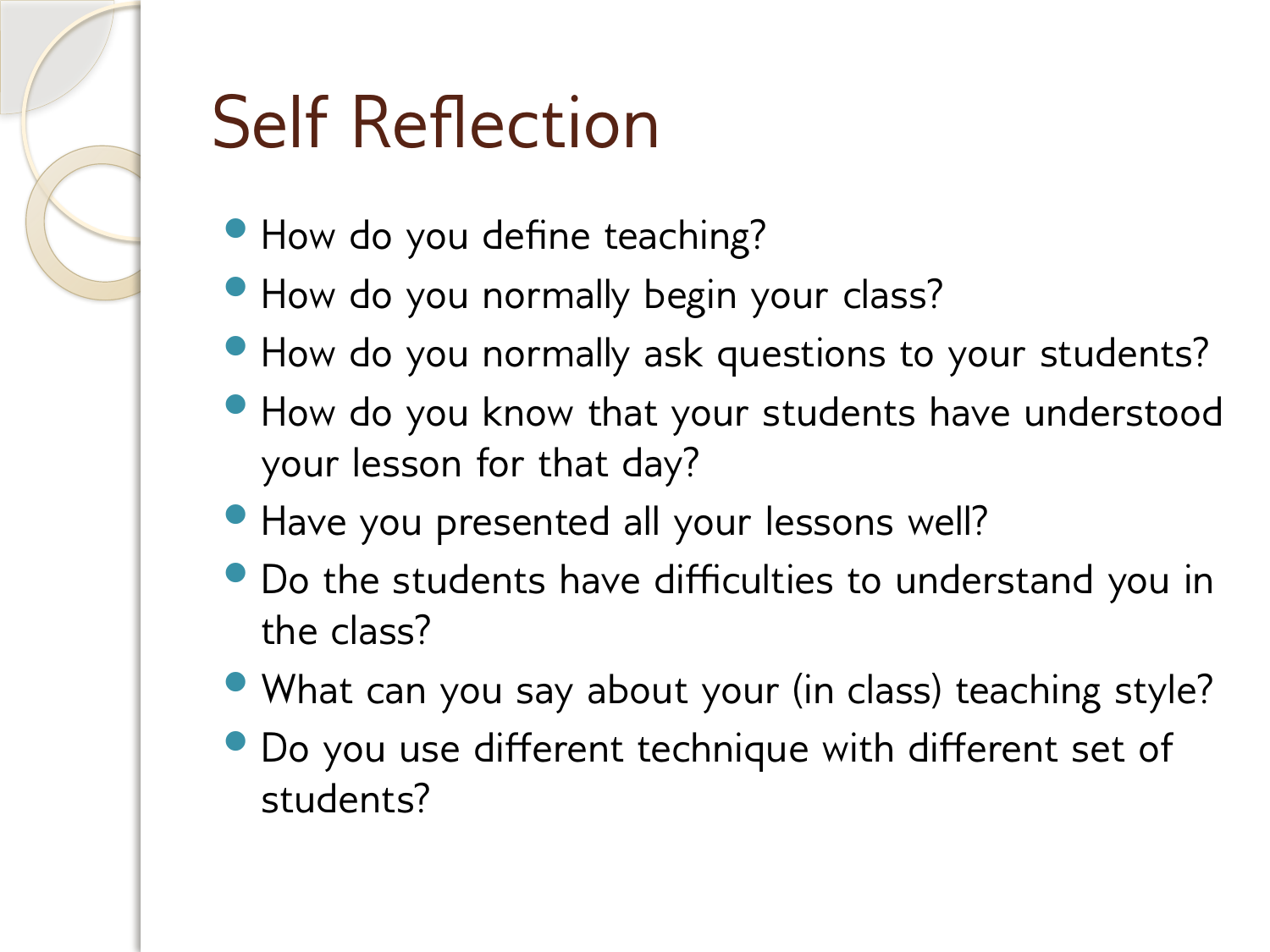

# Self Reflection
How do you define teaching?
How do you normally begin your class?
How do you normally ask questions to your students?
How do you know that your students have understood your lesson for that day?
Have you presented all your lessons well?
Do the students have difficulties to understand you in the class?
What can you say about your (in class) teaching style?
Do you use different technique with different set of students?